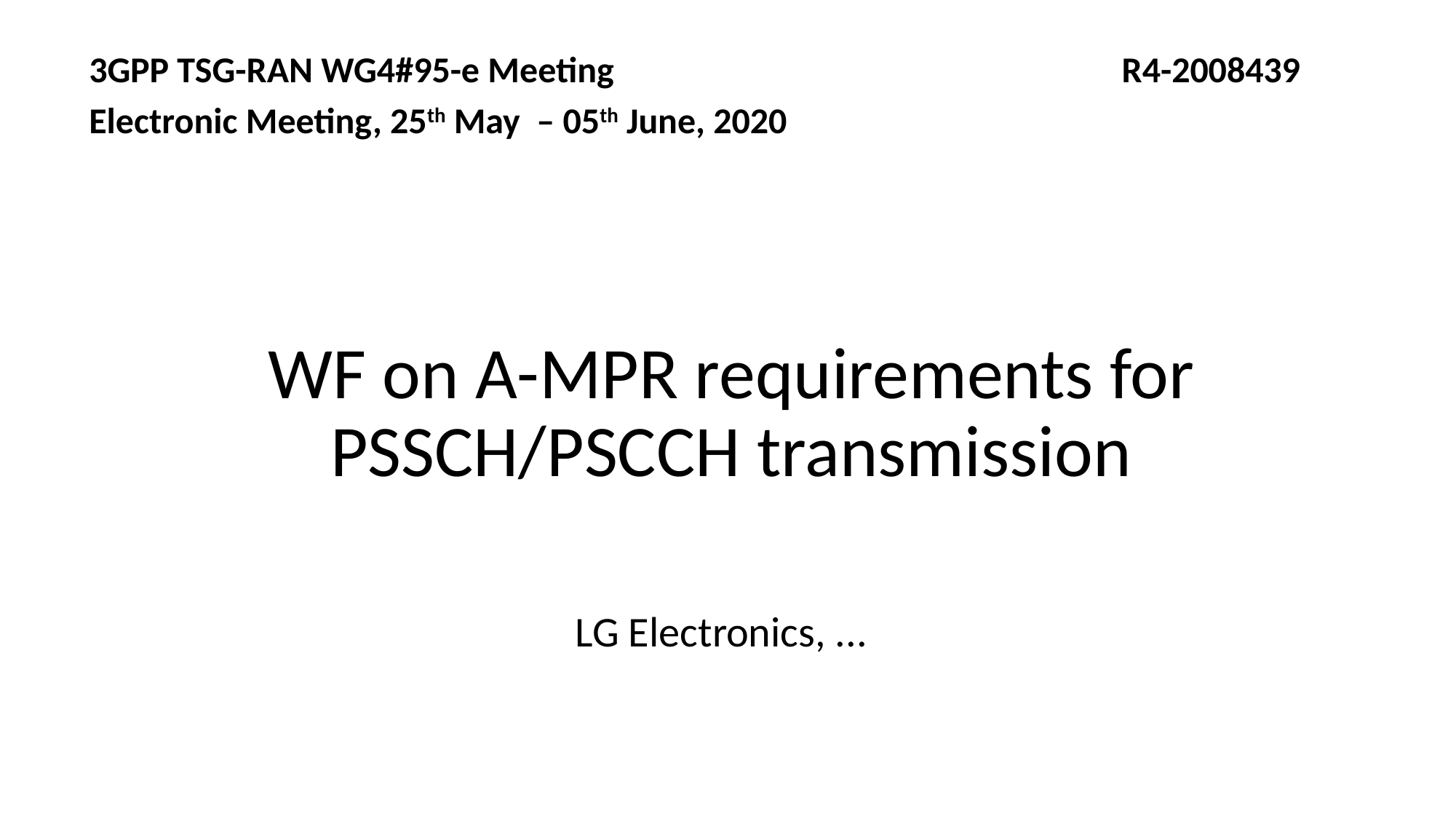

3GPP TSG-RAN WG4#95-e Meeting                                                              R4-2008439
Electronic Meeting, 25th May  – 05th June, 2020
# WF on A-MPR requirements for PSSCH/PSCCH transmission
LG Electronics, ...